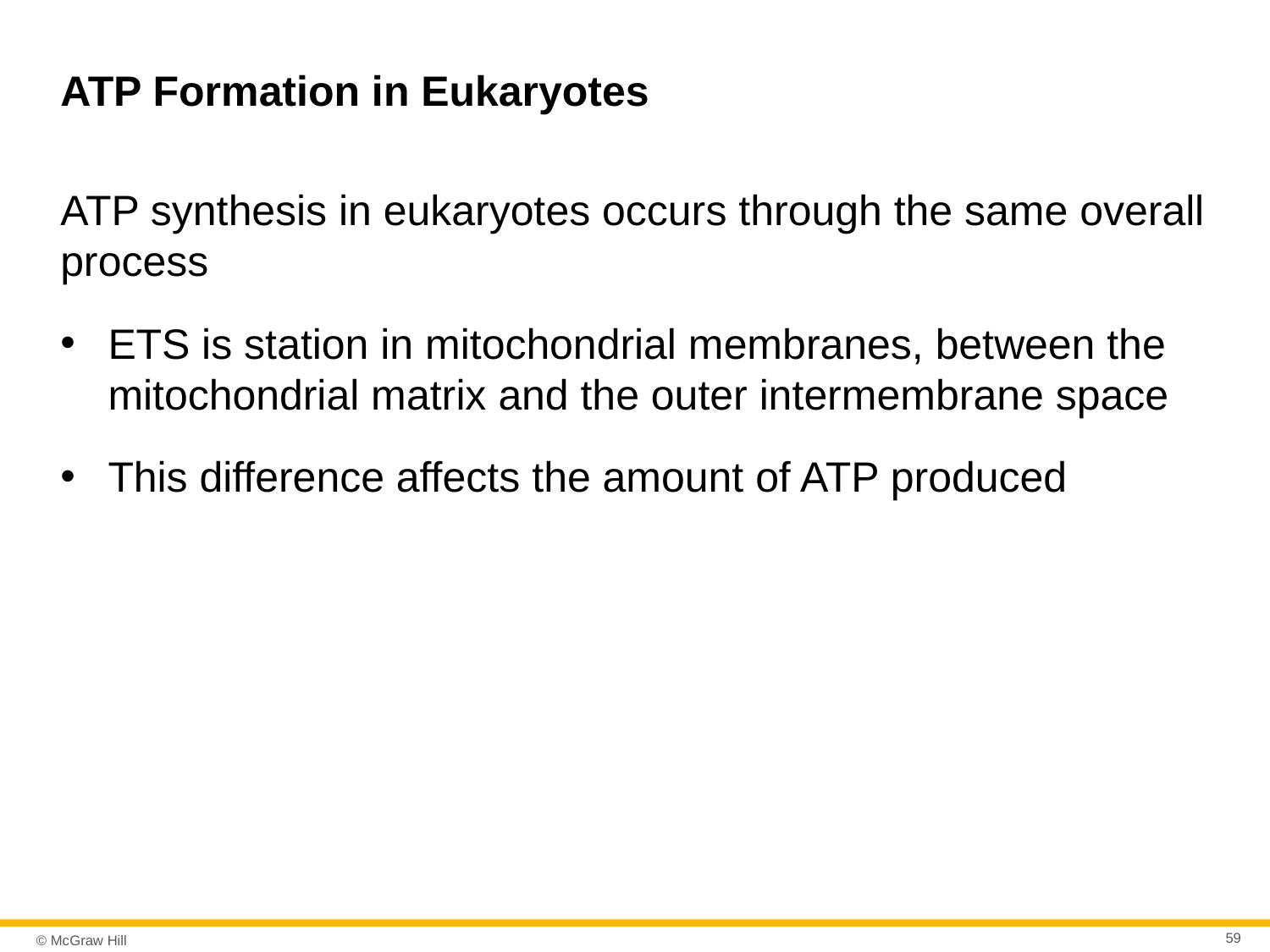

# ATP Formation in Eukaryotes
ATP synthesis in eukaryotes occurs through the same overall process
ETS is station in mitochondrial membranes, between the mitochondrial matrix and the outer intermembrane space
This difference affects the amount of ATP produced